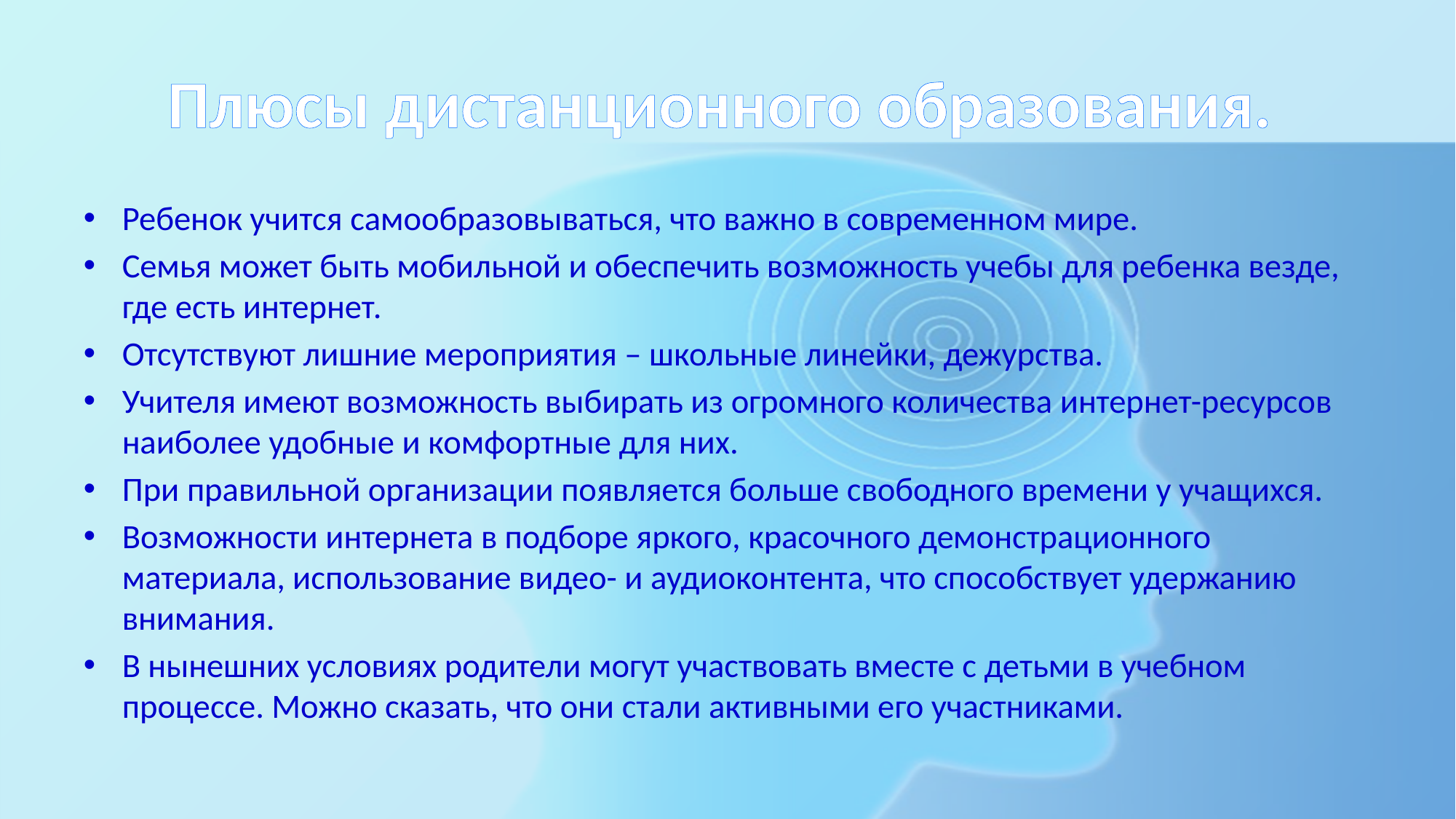

# Плюсы дистанционного образования.
Ребенок учится самообразовываться, что важно в современном мире.
Семья может быть мобильной и обеспечить возможность учебы для ребенка везде, где есть интернет.
Отсутствуют лишние мероприятия – школьные линейки, дежурства.
Учителя имеют возможность выбирать из огромного количества интернет-ресурсов наиболее удобные и комфортные для них.
При правильной организации появляется больше свободного времени у учащихся.
Возможности интернета в подборе яркого, красочного демонстрационного материала, использование видео- и аудиоконтента, что способствует удержанию внимания.
В нынешних условиях родители могут участвовать вместе с детьми в учебном процессе. Можно сказать, что они стали активными его участниками.